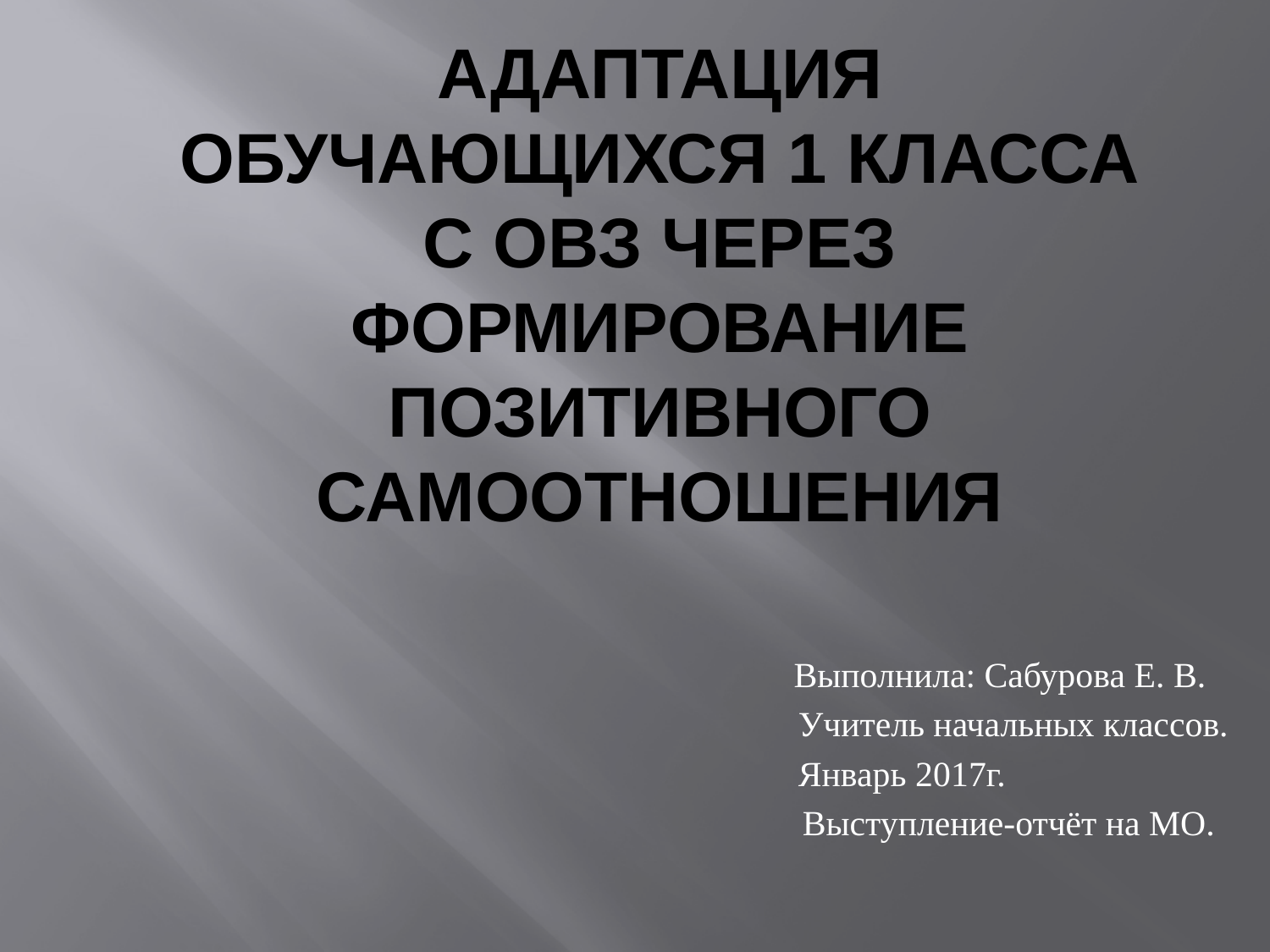

# Адаптация обучающихся 1 класса с Овз через Формирование позитивного самоотношения
                                              Выполнила: Сабурова Е. В.
                                                Учитель начальных классов.
                        Январь 2017г.
                                               Выступление-отчёт на МО.